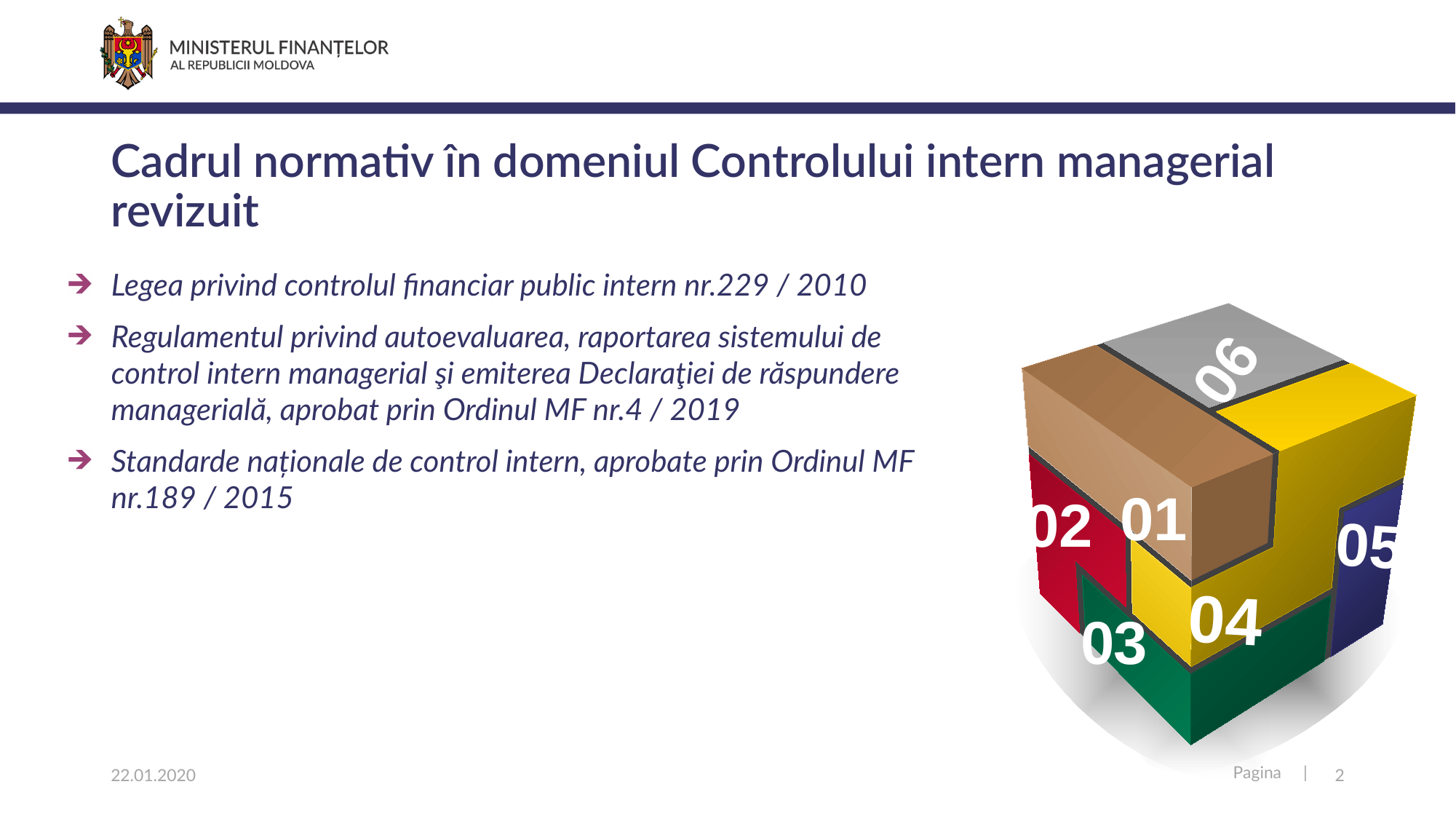

# Cadrul normativ în domeniul Controlului intern managerial revizuit
Legea privind controlul financiar public intern nr.229 / 2010
Regulamentul privind autoevaluarea, raportarea sistemului de control intern managerial şi emiterea Declaraţiei de răspundere managerială, aprobat prin Ordinul MF nr.4 / 2019
Standarde naționale de control intern, aprobate prin Ordinul MF nr.189 / 2015

06

01
02

05

04

03
22.01.2020
2